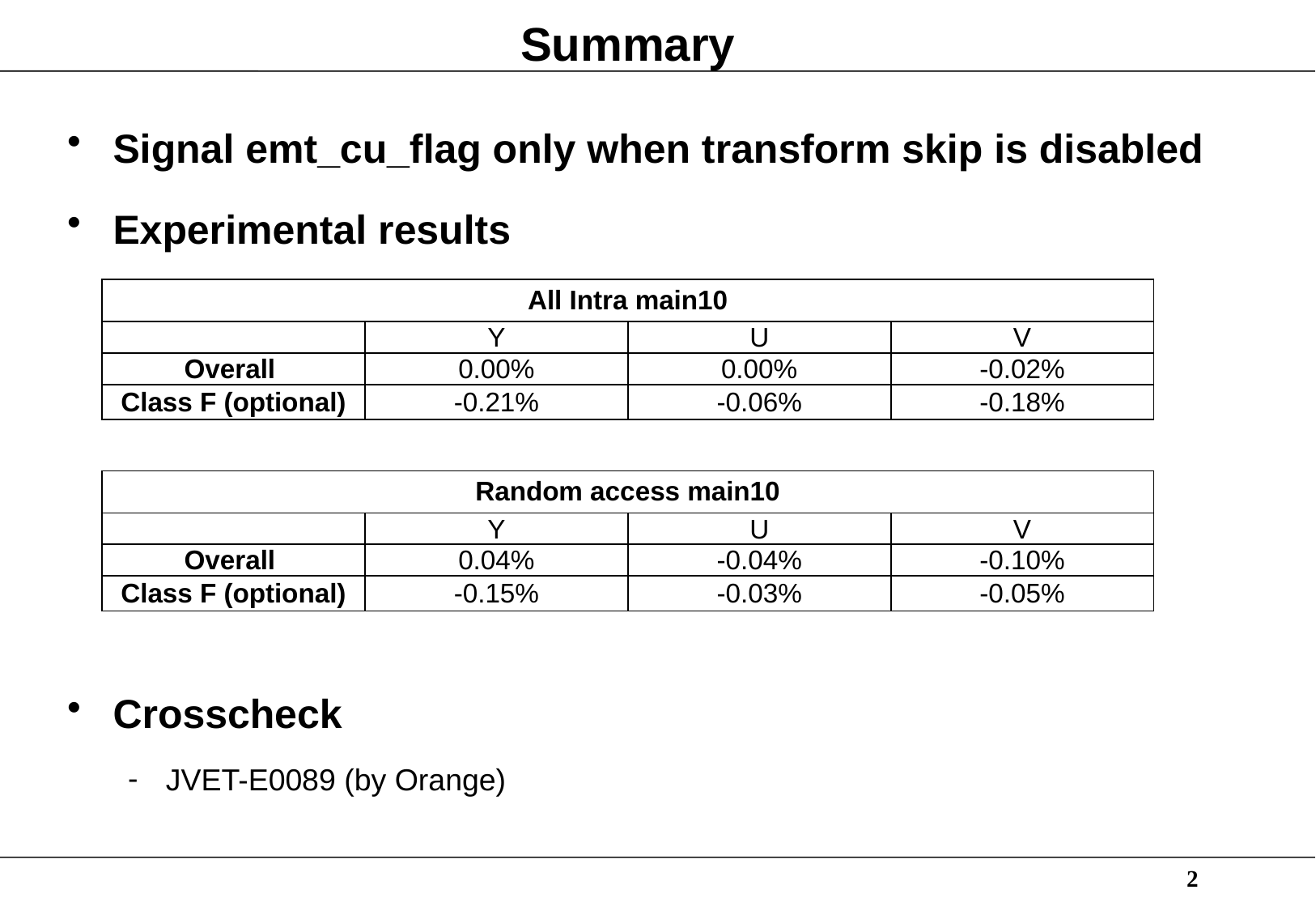

# Summary
Signal emt_cu_flag only when transform skip is disabled
Experimental results

Crosscheck
JVET-E0089 (by Orange)

| All Intra main10 |  |  |  |
| --- | --- | --- | --- |
|  | Y | U | V |
| Overall | 0.00% | 0.00% | -0.02% |
| Class F (optional) | -0.21% | -0.06% | -0.18% |
| Random access main10 |  |  |  |
| --- | --- | --- | --- |
|  | Y | U | V |
| Overall | 0.04% | -0.04% | -0.10% |
| Class F (optional) | -0.15% | -0.03% | -0.05% |
2